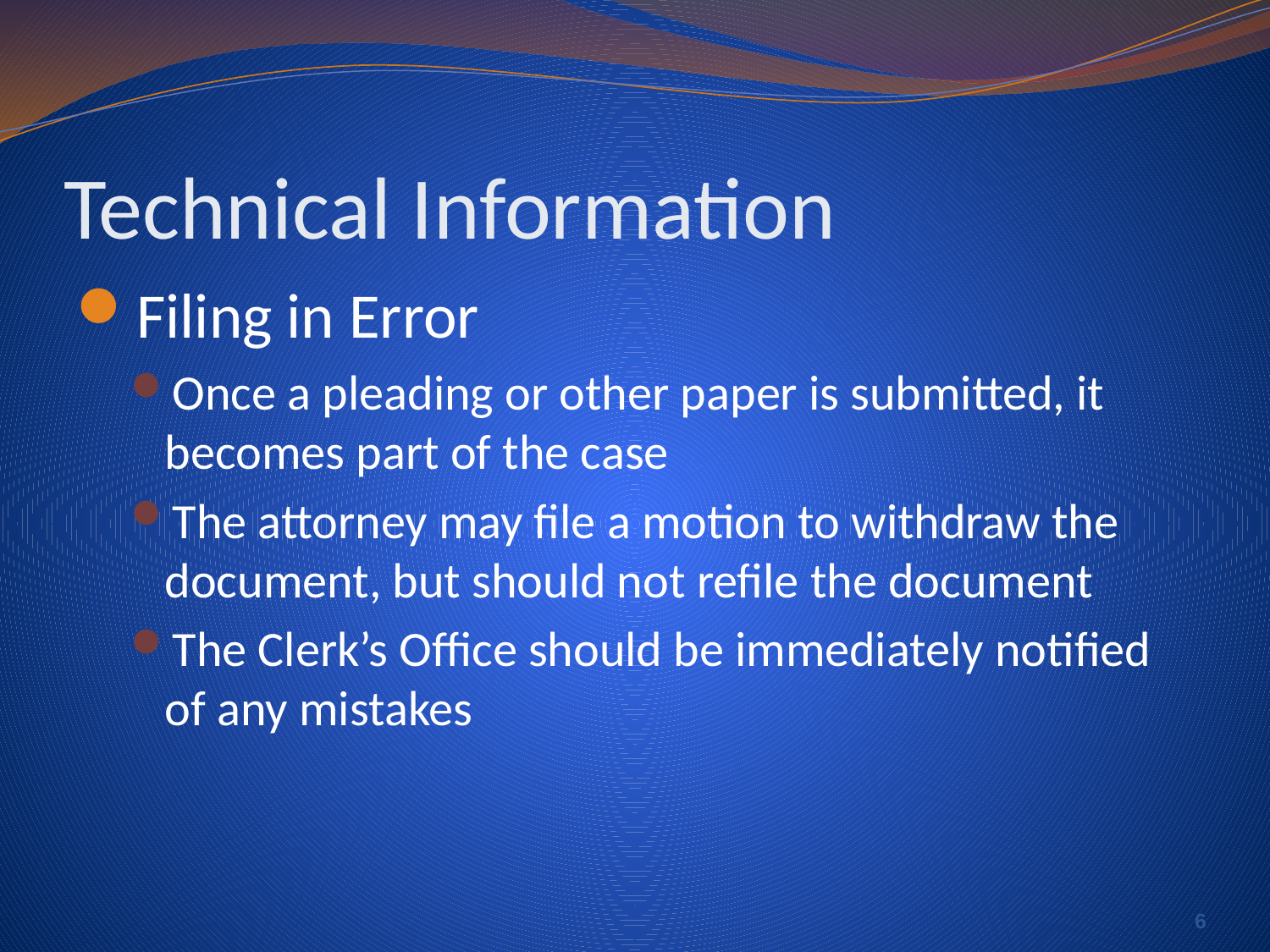

# Technical Information
Filing in Error
Once a pleading or other paper is submitted, it becomes part of the case
The attorney may file a motion to withdraw the document, but should not refile the document
The Clerk’s Office should be immediately notified of any mistakes
6